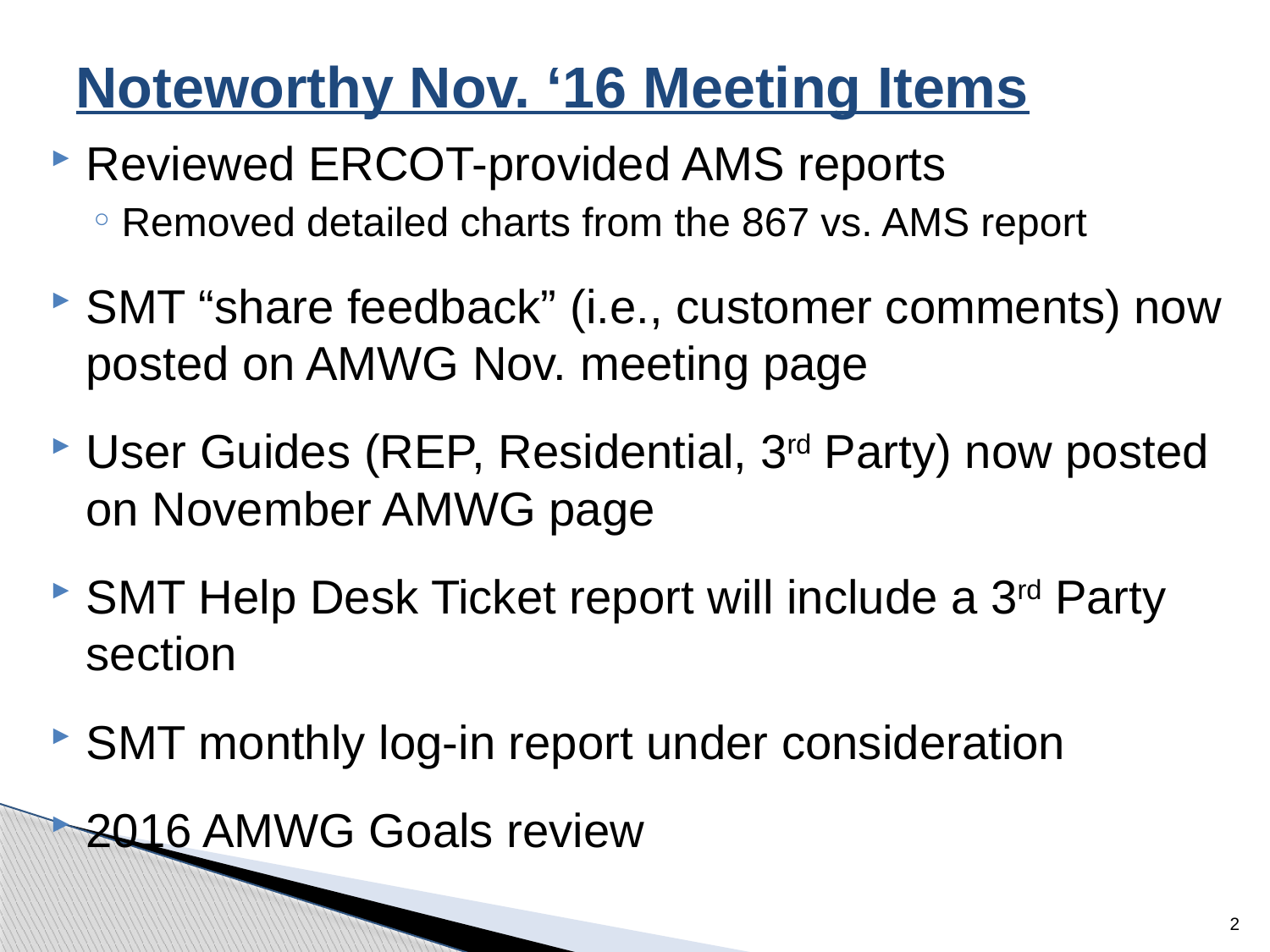

# Noteworthy Nov. ‘16 Meeting Items
Reviewed ERCOT-provided AMS reports
Removed detailed charts from the 867 vs. AMS report

SMT “share feedback” (i.e., customer comments) now posted on AMWG Nov. meeting page

User Guides (REP, Residential, 3rd Party) now posted on November AMWG page

SMT Help Desk Ticket report will include a 3rd Party section

SMT monthly log-in report under consideration

2016 AMWG Goals review

2